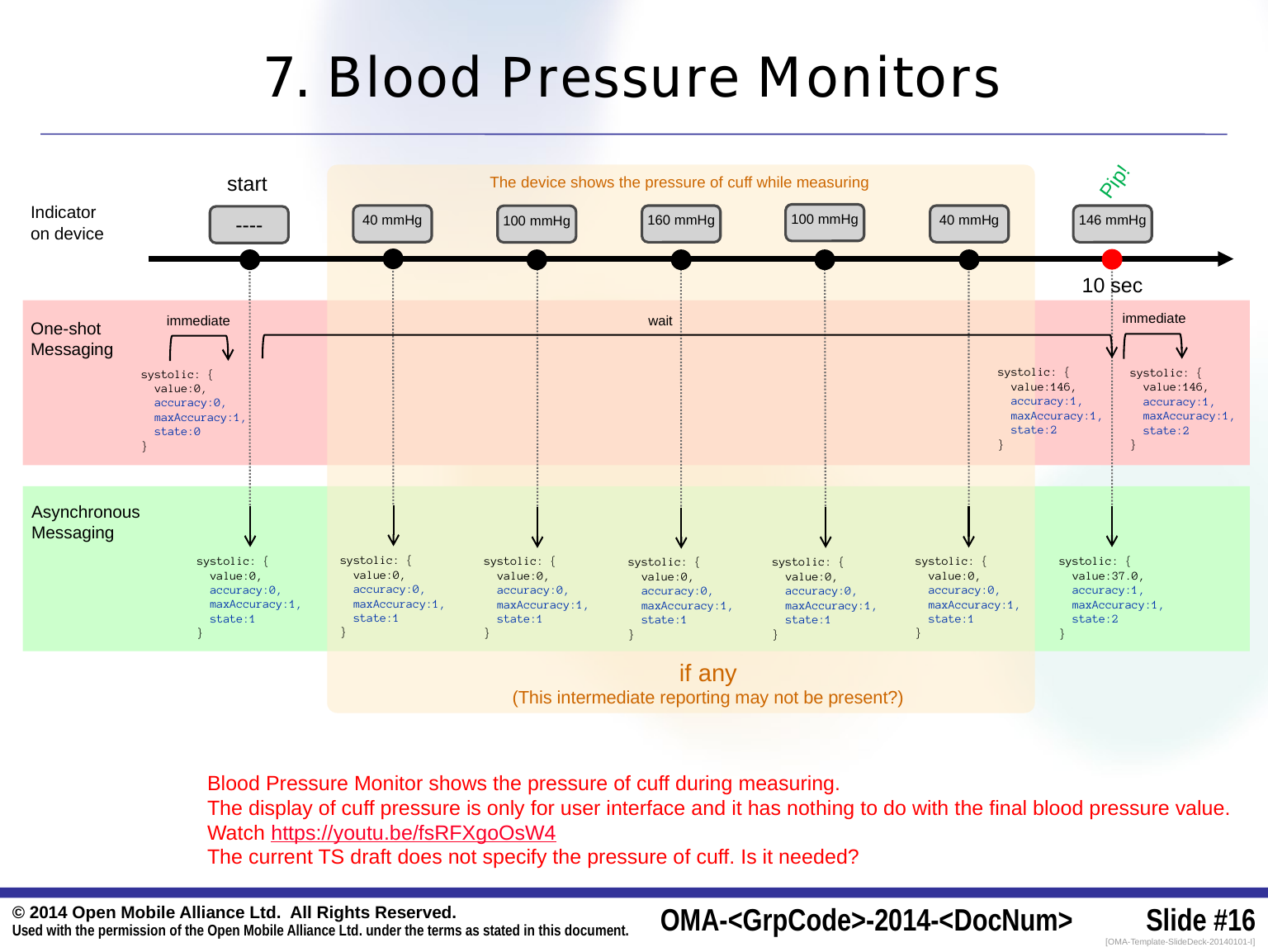

# 7. Blood Pressure Monitors
Pip!
start

The device shows the pressure of cuff while measuring
Indicator
on device
100 mmHg
40 mmHg
160 mmHg
40 mmHg
146 mmHg
100 mmHg
----

10 sec

immediate
wait
immediate
One-shot
Messaging

systolic: {
  value:146,
  accuracy:1,
  maxAccuracy:1,
  state:2
}
systolic: {
  value:146,
  accuracy:1,
  maxAccuracy:1,
  state:2
}
systolic: {
  value:0,
  accuracy:0,
  maxAccuracy:1,
  state:0
}

Asynchronous
Messaging
systolic: {
  value:0,
  accuracy:0,
  maxAccuracy:1,
  state:1
}
systolic: {
  value:0,
  accuracy:0,
  maxAccuracy:1,
  state:1
}
systolic: {
  value:0,
  accuracy:0,
  maxAccuracy:1,
  state:1
}
systolic: {
  value:0,
  accuracy:0,
  maxAccuracy:1,
  state:1
}
systolic: {
  value:37.0,
  accuracy:1,
  maxAccuracy:1,
  state:2
}
systolic: {
  value:0,
  accuracy:0,
  maxAccuracy:1,
  state:1
}
systolic: {
  value:0,
  accuracy:0,
  maxAccuracy:1,
  state:1
}
if any
(This intermediate reporting may not be present?)
Blood Pressure Monitor shows the pressure of cuff during measuring.
The display of cuff pressure is only for user interface and it has nothing to do with the final blood pressure value.
Watch https://youtu.be/fsRFXgoOsW4
The current TS draft does not specify the pressure of cuff. Is it needed?